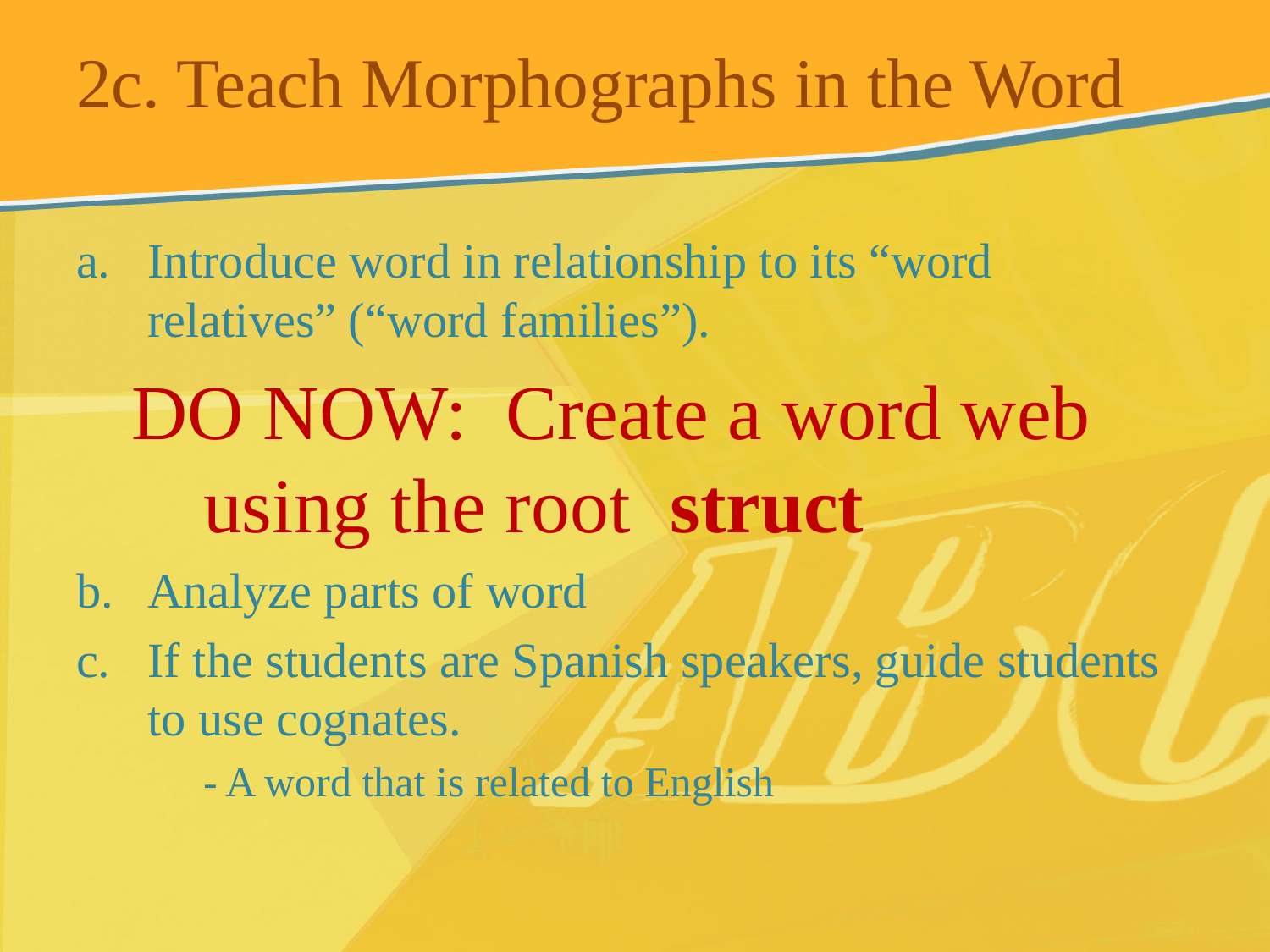

# 2c. Teach Morphographs in the Word
Introduce word in relationship to its “word relatives” (“word families”).
DO NOW:  Create a word web using the root  struct
Analyze parts of word
If the students are Spanish speakers, guide students to use cognates.
	- A word that is related to English